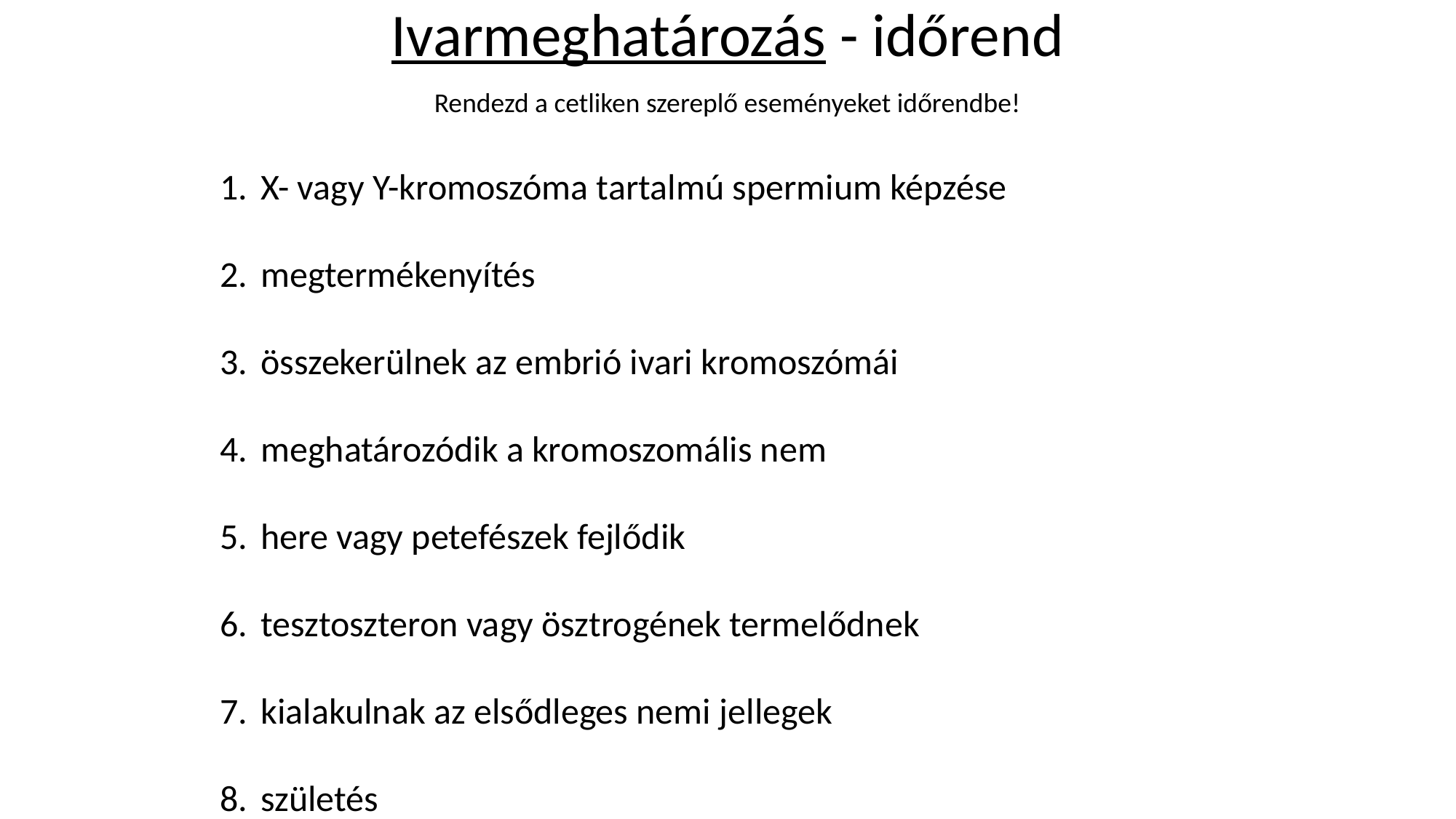

# Ivarmeghatározás - időrend
Rendezd a cetliken szereplő eseményeket időrendbe!
X- vagy Y-kromoszóma tartalmú spermium képzése
megtermékenyítés
összekerülnek az embrió ivari kromoszómái
meghatározódik a kromoszomális nem
here vagy petefészek fejlődik
tesztoszteron vagy ösztrogének termelődnek
kialakulnak az elsődleges nemi jellegek
születés